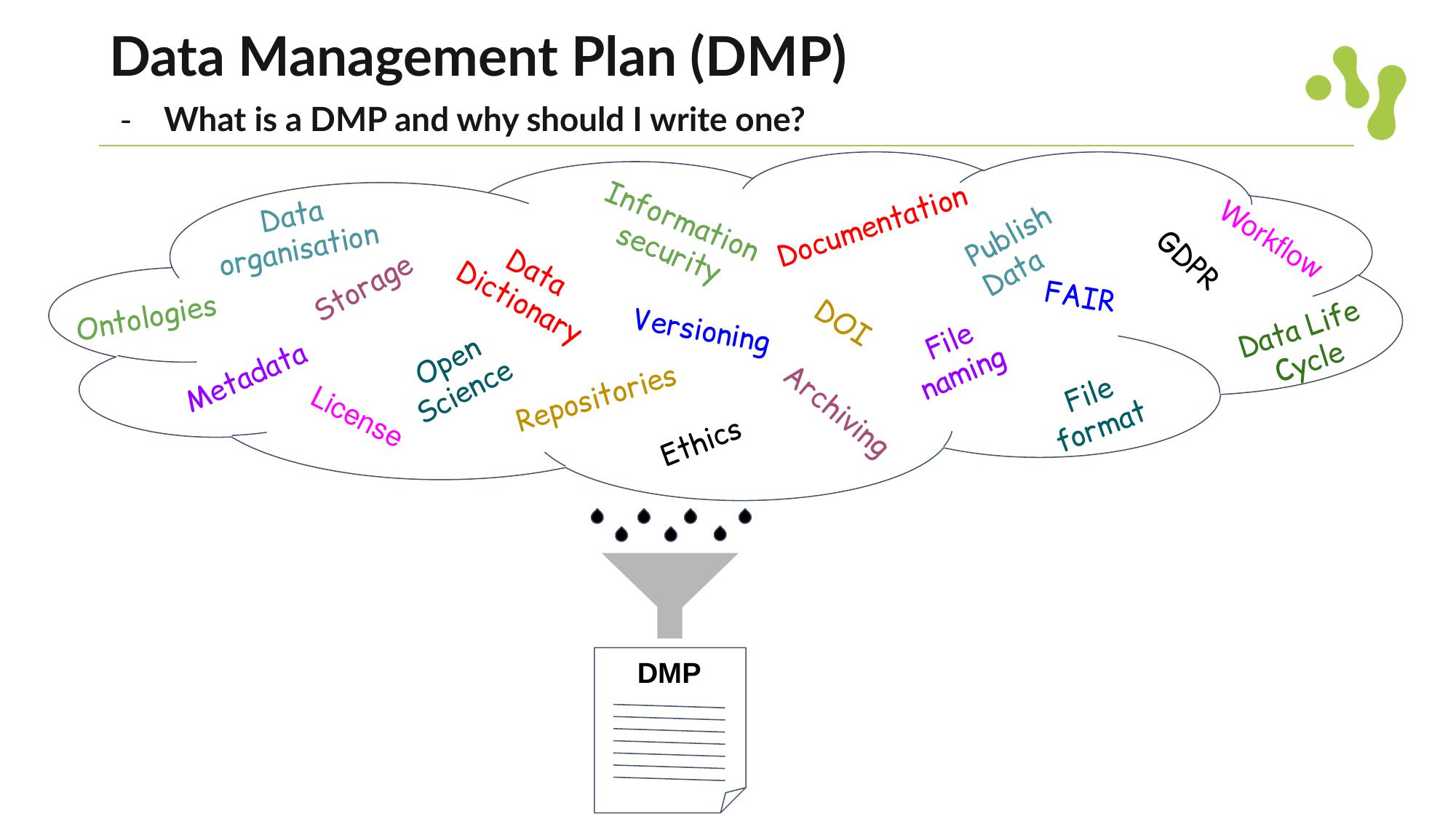

# Data Management Plan (DMP)
What is a DMP and why should I write one?

Data organisation
Information security
Documentation
Publish Data
Workflow

Data Dictionary
GDPR
Storage
FAIR

Ontologies
DOI
Data Life Cycle
Versioning
File naming
Open Science
Metadata
File format
Repositories
Archiving
License
Ethics

DMP